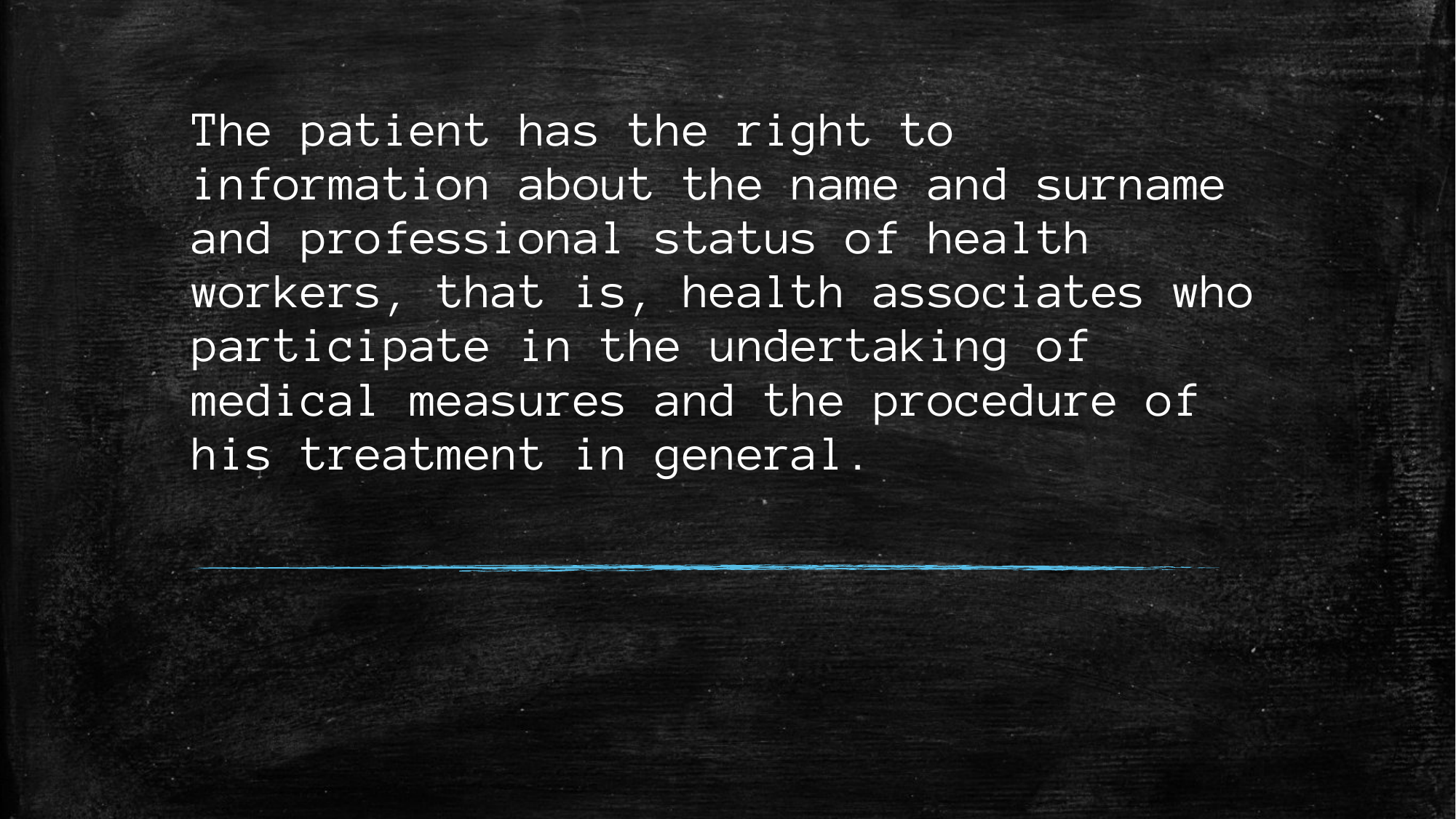

# The patient has the right to information about the name and surname and professional status of health workers, that is, health associates who participate in the undertaking of medical measures and the procedure of his treatment in general.